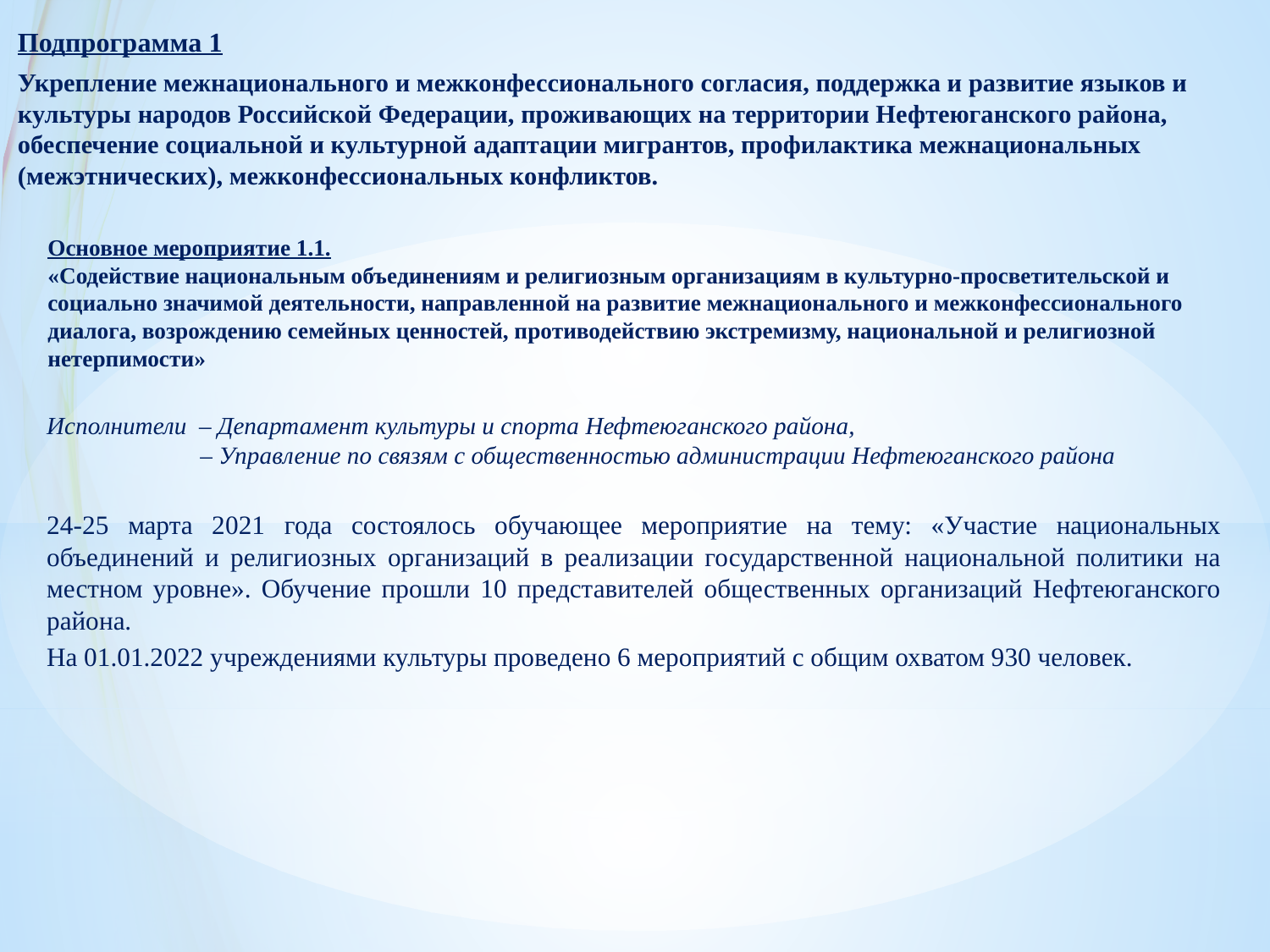

Подпрограмма 1
Укрепление межнационального и межконфессионального согласия, поддержка и развитие языков и культуры народов Российской Федерации, проживающих на территории Нефтеюганского района, обеспечение социальной и культурной адаптации мигрантов, профилактика межнациональных (межэтнических), межконфессиональных конфликтов.
Основное мероприятие 1.1.
«Содействие национальным объединениям и религиозным организациям в культурно-просветительской и социально значимой деятельности, направленной на развитие межнационального и межконфессионального диалога, возрождению семейных ценностей, противодействию экстремизму, национальной и религиозной нетерпимости»
Исполнители  – Департамент культуры и спорта Нефтеюганского района,
                         – Управление по связям с общественностью администрации Нефтеюганского района
24-25 марта 2021 года состоялось обучающее мероприятие на тему: «Участие национальных объединений и религиозных организаций в реализации государственной национальной политики на местном уровне». Обучение прошли 10 представителей общественных организаций Нефтеюганского района.
На 01.01.2022 учреждениями культуры проведено 6 мероприятий с общим охватом 930 человек.